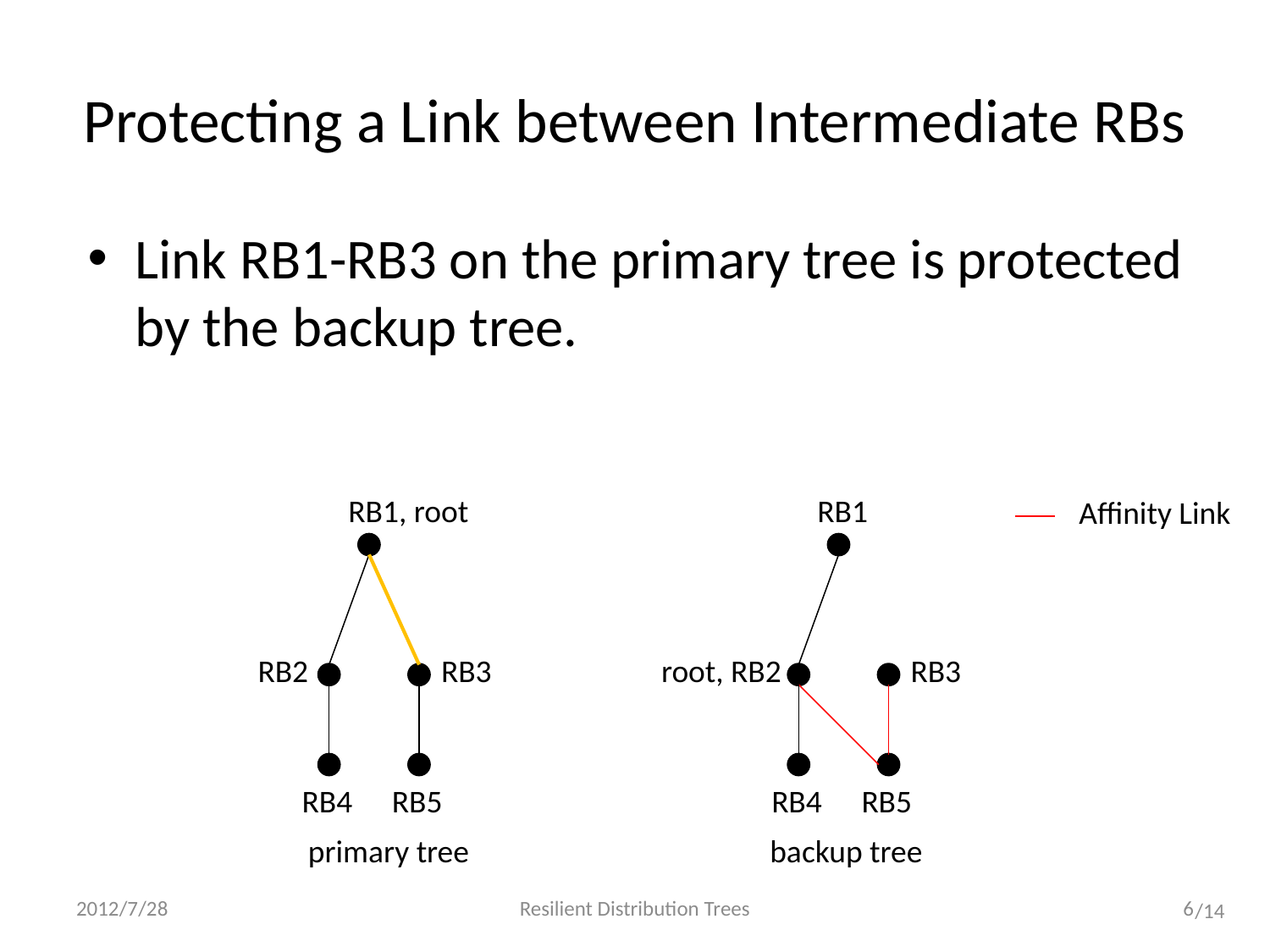

# Protecting a Link between Intermediate RBs
Link RB1-RB3 on the primary tree is protected by the backup tree.
RB1, root
RB1
Affinity Link

RB2
RB3
root, RB2
RB3

RB4
RB5
RB4
RB5
primary tree
backup tree
2012/7/28
Resilient Distribution Trees
6